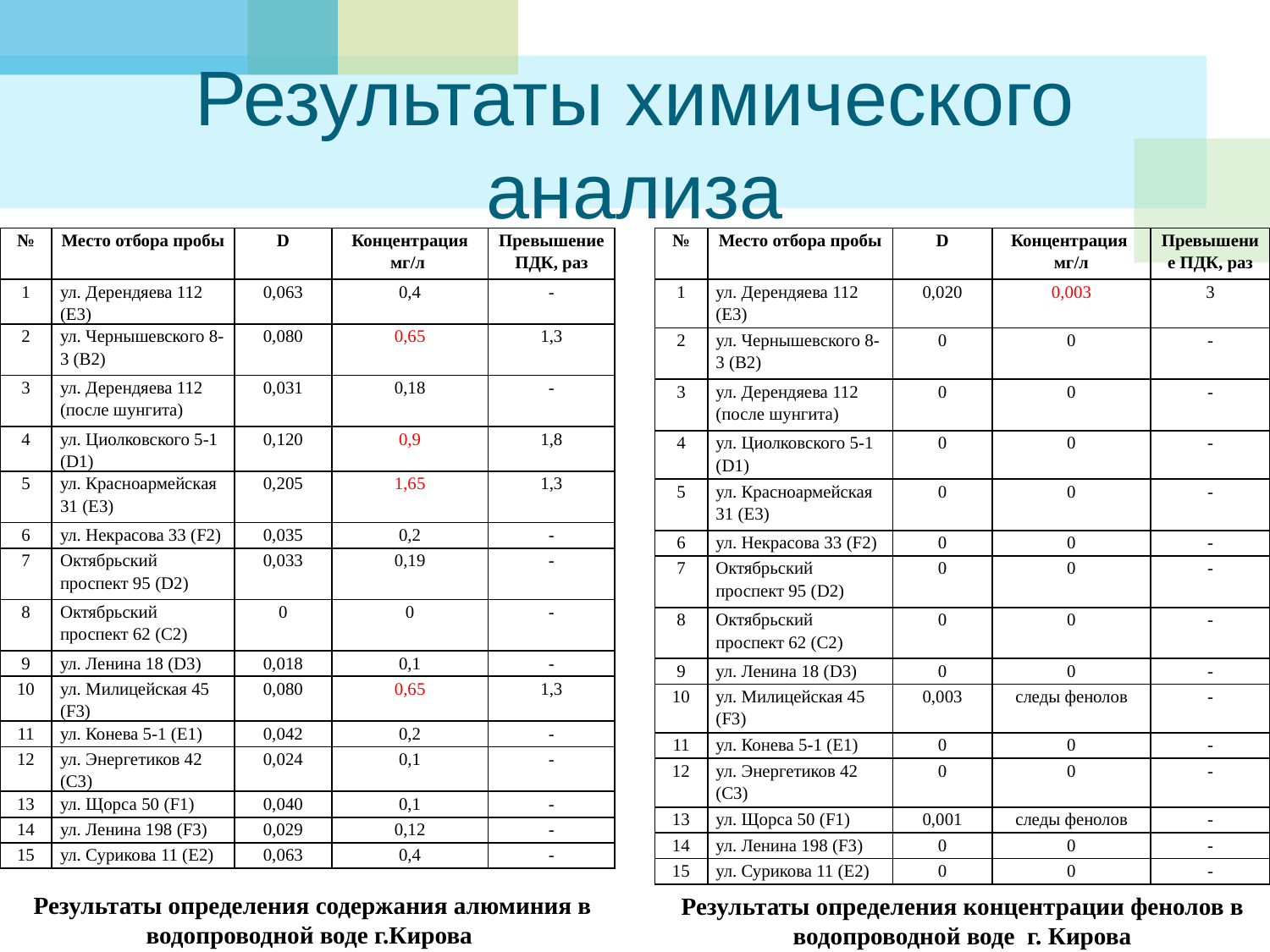

# Результаты химического анализа
| № | Место отбора пробы | D | Концентрация мг/л | Превышение ПДК, раз |
| --- | --- | --- | --- | --- |
| 1 | ул. Дерендяева 112 (Е3) | 0,063 | 0,4 | - |
| 2 | ул. Чернышевского 8-3 (В2) | 0,080 | 0,65 | 1,3 |
| 3 | ул. Дерендяева 112 (после шунгита) | 0,031 | 0,18 | - |
| 4 | ул. Циолковского 5-1 (D1) | 0,120 | 0,9 | 1,8 |
| 5 | ул. Красноармейская 31 (Е3) | 0,205 | 1,65 | 1,3 |
| 6 | ул. Некрасова 33 (F2) | 0,035 | 0,2 | - |
| 7 | Октябрьский проспект 95 (D2) | 0,033 | 0,19 | - |
| 8 | Октябрьский проспект 62 (С2) | 0 | 0 | - |
| 9 | ул. Ленина 18 (D3) | 0,018 | 0,1 | - |
| 10 | ул. Милицейская 45 (F3) | 0,080 | 0,65 | 1,3 |
| 11 | ул. Конева 5-1 (Е1) | 0,042 | 0,2 | - |
| 12 | ул. Энергетиков 42 (С3) | 0,024 | 0,1 | - |
| 13 | ул. Щорса 50 (F1) | 0,040 | 0,1 | - |
| 14 | ул. Ленина 198 (F3) | 0,029 | 0,12 | - |
| 15 | ул. Сурикова 11 (Е2) | 0,063 | 0,4 | - |
| № | Место отбора пробы | D | Концентрация мг/л | Превышение ПДК, раз |
| --- | --- | --- | --- | --- |
| 1 | ул. Дерендяева 112 (Е3) | 0,020 | 0,003 | 3 |
| 2 | ул. Чернышевского 8-3 (В2) | 0 | 0 | - |
| 3 | ул. Дерендяева 112 (после шунгита) | 0 | 0 | - |
| 4 | ул. Циолковского 5-1 (D1) | 0 | 0 | - |
| 5 | ул. Красноармейская 31 (Е3) | 0 | 0 | - |
| 6 | ул. Некрасова 33 (F2) | 0 | 0 | - |
| 7 | Октябрьский проспект 95 (D2) | 0 | 0 | - |
| 8 | Октябрьский проспект 62 (С2) | 0 | 0 | - |
| 9 | ул. Ленина 18 (D3) | 0 | 0 | - |
| 10 | ул. Милицейская 45 (F3) | 0,003 | следы фенолов | - |
| 11 | ул. Конева 5-1 (Е1) | 0 | 0 | - |
| 12 | ул. Энергетиков 42 (С3) | 0 | 0 | - |
| 13 | ул. Щорса 50 (F1) | 0,001 | следы фенолов | - |
| 14 | ул. Ленина 198 (F3) | 0 | 0 | - |
| 15 | ул. Сурикова 11 (Е2) | 0 | 0 | - |
Результаты определения содержания алюминия в водопроводной воде г.Кирова
Результаты определения концентрации фенолов в водопроводной воде  г. Кирова